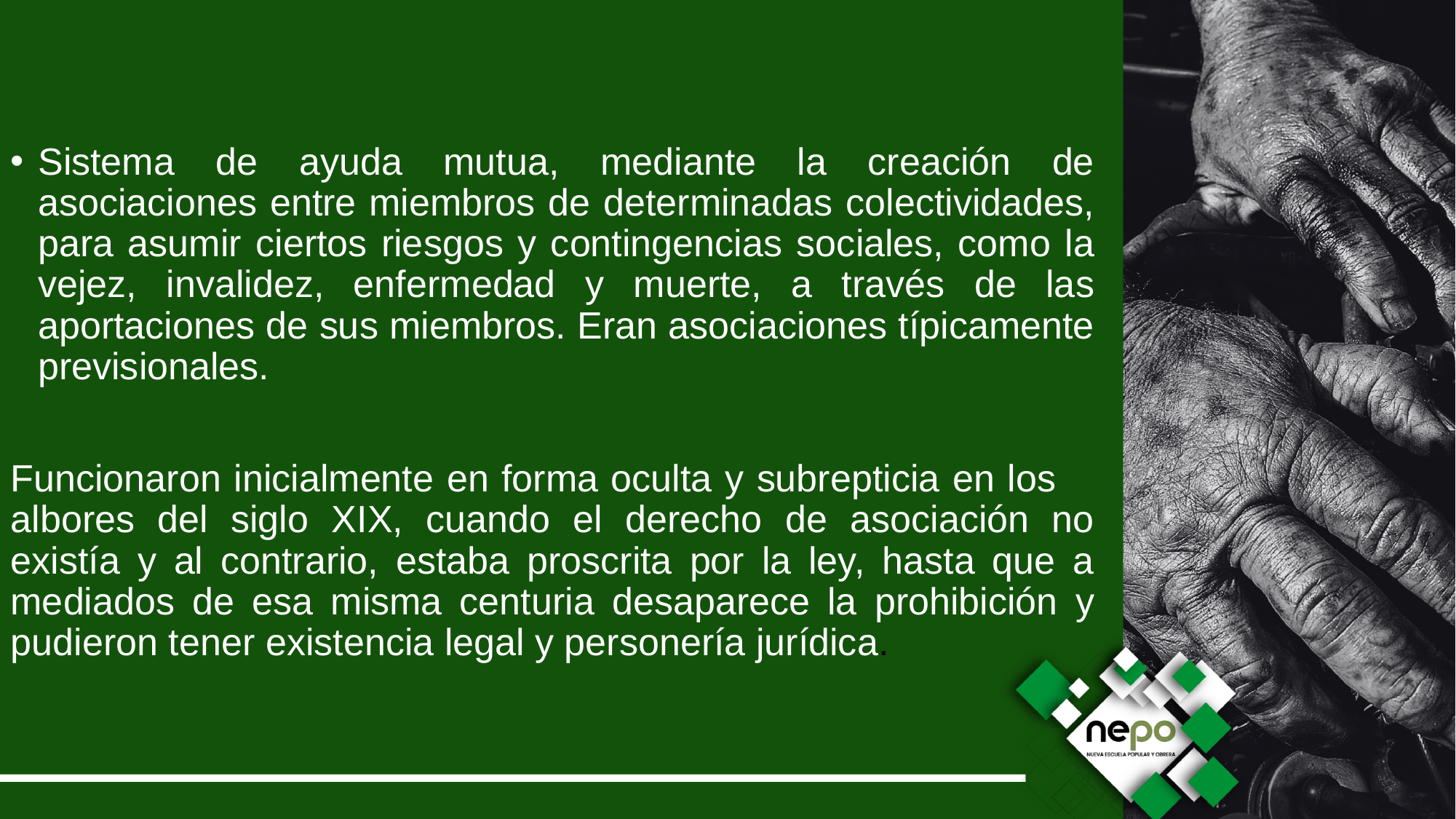

Sistema de ayuda mutua, mediante la creación de asociaciones entre miembros de determinadas colectividades, para asumir ciertos riesgos y contingencias sociales, como la vejez, invalidez, enfermedad y muerte, a través de las aportaciones de sus miembros. Eran asociaciones típicamente previsionales.

Funcionaron inicialmente en forma oculta y subrepticia en los    albores del siglo XIX, cuando el derecho de asociación no existía y al contrario, estaba proscrita por la ley, hasta que a mediados de esa misma centuria desaparece la prohibición y pudieron tener existencia legal y personería jurídica.